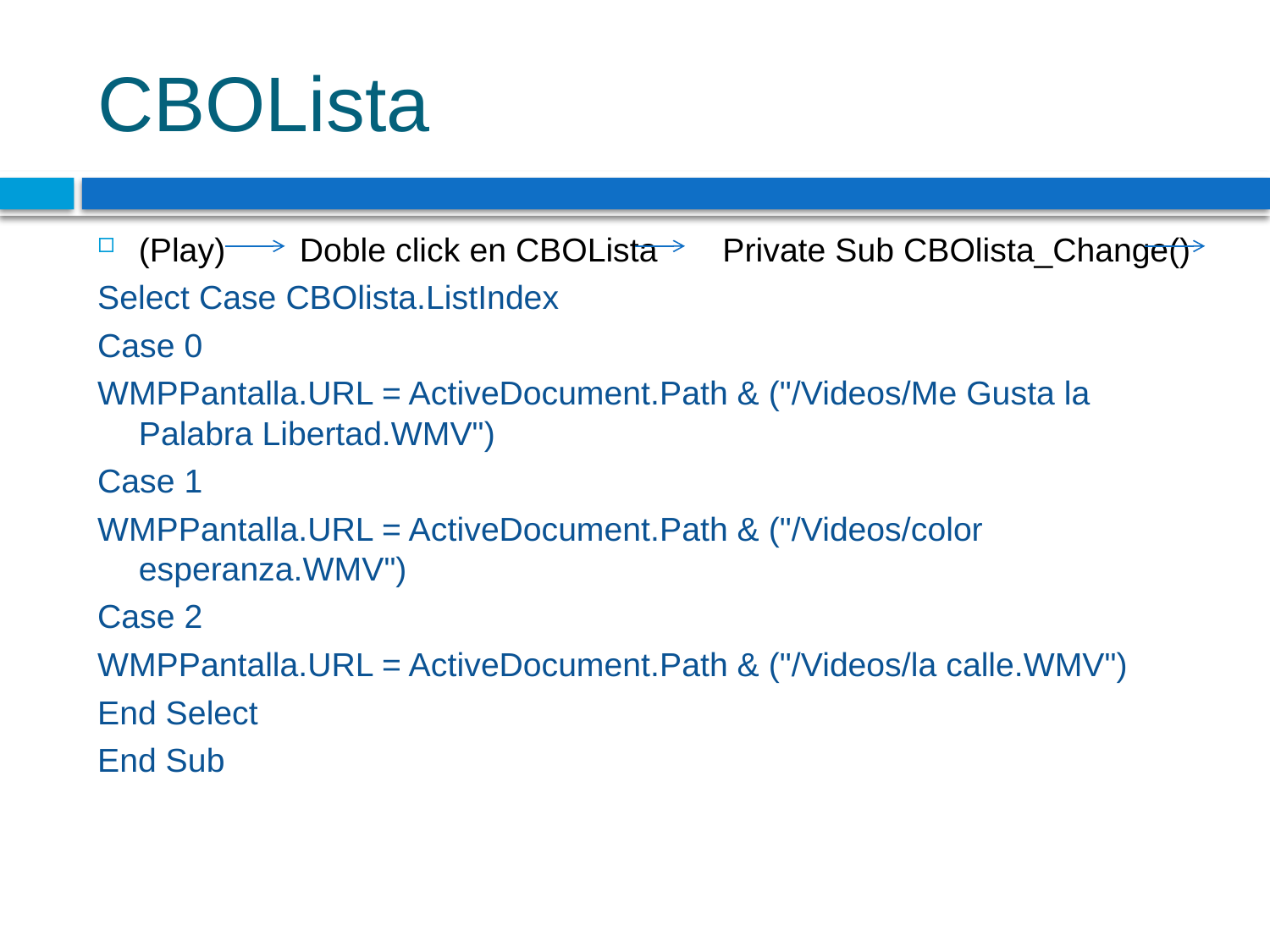

# CBOLista
(Play)        Doble click en CBOLista       Private Sub CBOlista_Change()
Select Case CBOlista.ListIndex
Case 0
WMPPantalla.URL = ActiveDocument.Path & ("/Videos/Me Gusta la Palabra Libertad.WMV")
Case 1
WMPPantalla.URL = ActiveDocument.Path & ("/Videos/color esperanza.WMV")
Case 2
WMPPantalla.URL = ActiveDocument.Path & ("/Videos/la calle.WMV")
End Select
End Sub